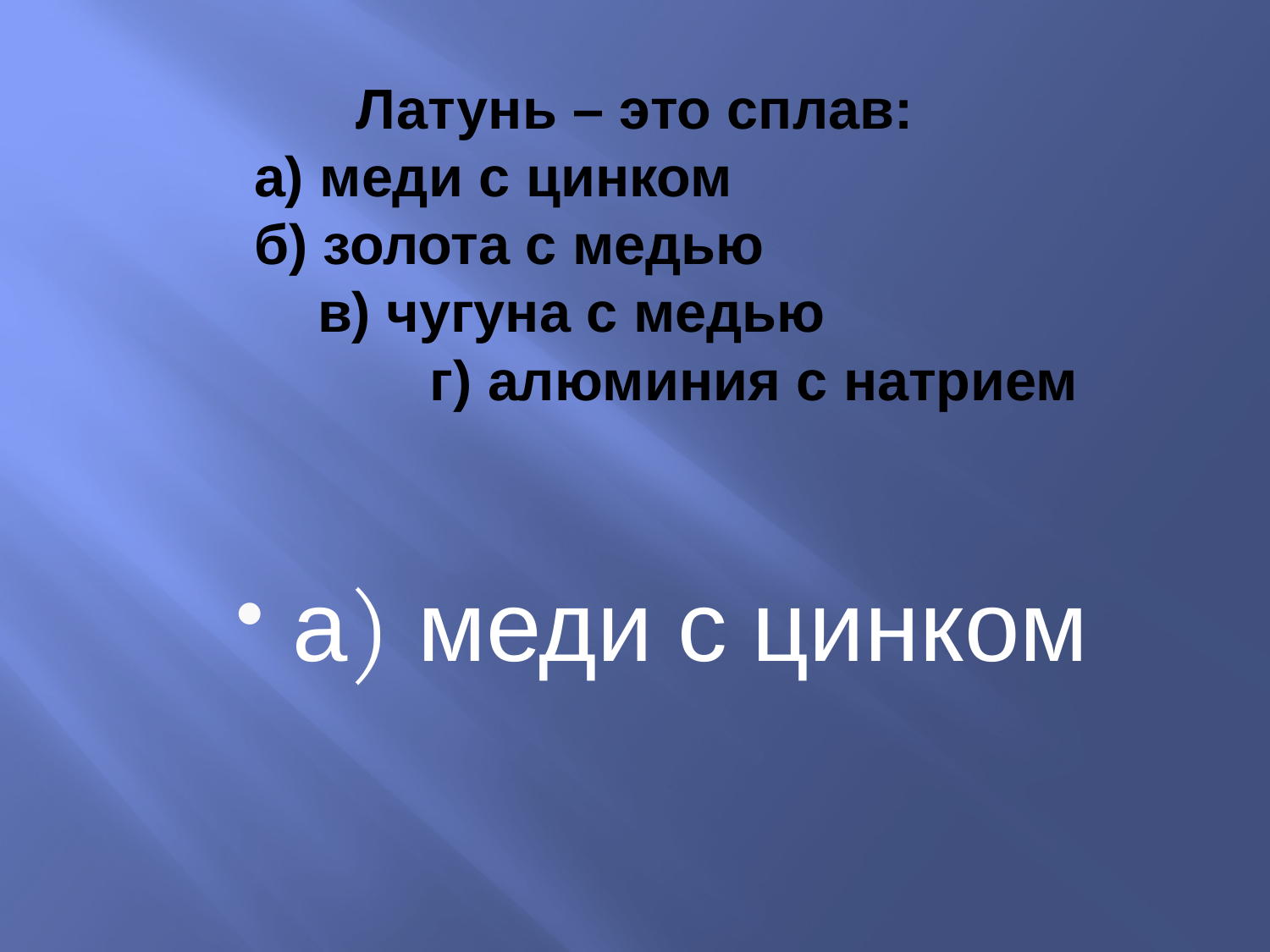

# Латунь – это сплав: а) меди с цинком б) золота с медью в) чугуна с медью г) алюминия с натрием
а) меди с цинком